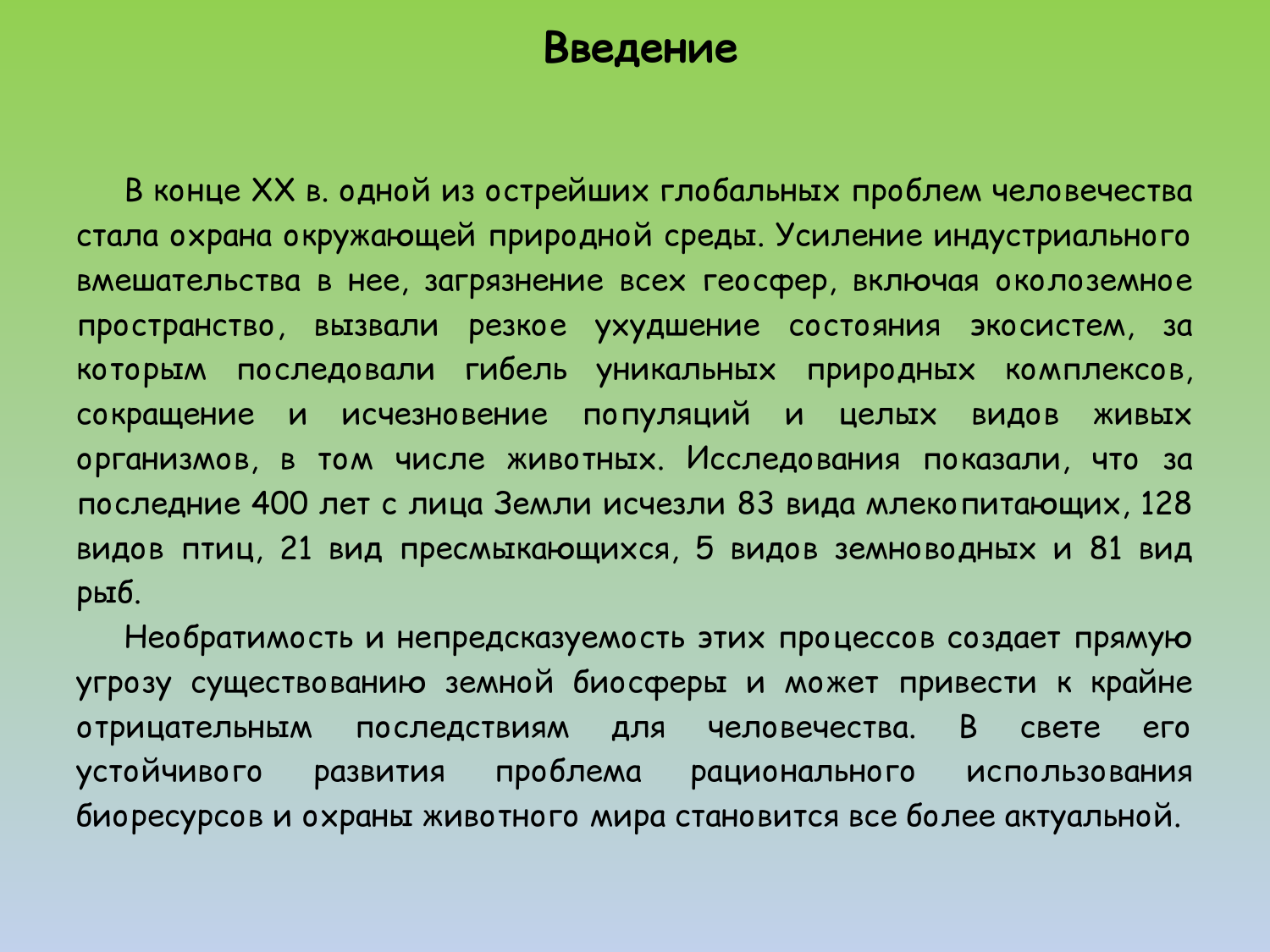

# Введение

В конце XX в. одной из острейших глобальных проблем человечества стала охрана окружающей природной среды. Усиление индустриального вмешательства в нее, загрязнение всех геосфер, включая околоземное пространство, вызвали резкое ухудшение состояния экосистем, за которым последовали гибель уникальных природных комплексов, сокращение и исчезновение популяций и целых видов живых организмов, в том числе животных. Исследования показали, что за последние 400 лет с лица Земли исчезли 83 вида млекопитающих, 128 видов птиц, 21 вид пресмыкающихся, 5 видов земноводных и 81 вид рыб.
Необратимость и непредсказуемость этих процессов создает прямую угрозу существованию земной биосферы и может привести к крайне отрицательным последствиям для человечества. В свете его устойчивого развития проблема рационального использования биоресурсов и охраны животного мира становится все более актуальной.